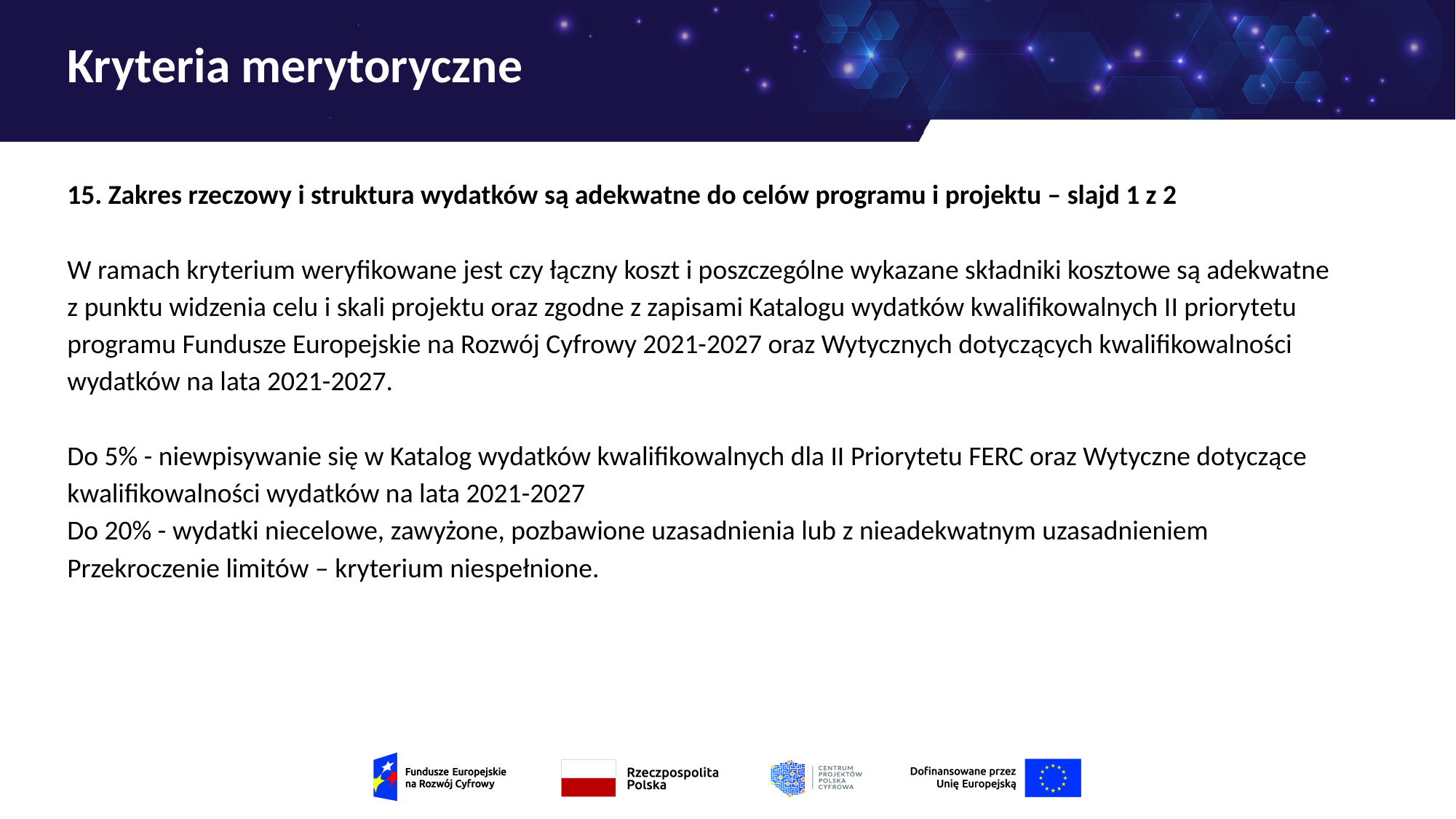

# Kryteria merytoryczne
15. Zakres rzeczowy i struktura wydatków są adekwatne do celów programu i projektu – slajd 1 z 2

W ramach kryterium weryfikowane jest czy łączny koszt i poszczególne wykazane składniki kosztowe są adekwatne z punktu widzenia celu i skali projektu oraz zgodne z zapisami Katalogu wydatków kwalifikowalnych II priorytetu programu Fundusze Europejskie na Rozwój Cyfrowy 2021-2027 oraz Wytycznych dotyczących kwalifikowalności wydatków na lata 2021-2027.

Do 5% - niewpisywanie się w Katalog wydatków kwalifikowalnych dla II Priorytetu FERC oraz Wytyczne dotyczące kwalifikowalności wydatków na lata 2021-2027
Do 20% - wydatki niecelowe, zawyżone, pozbawione uzasadnienia lub z nieadekwatnym uzasadnieniem
Przekroczenie limitów – kryterium niespełnione.